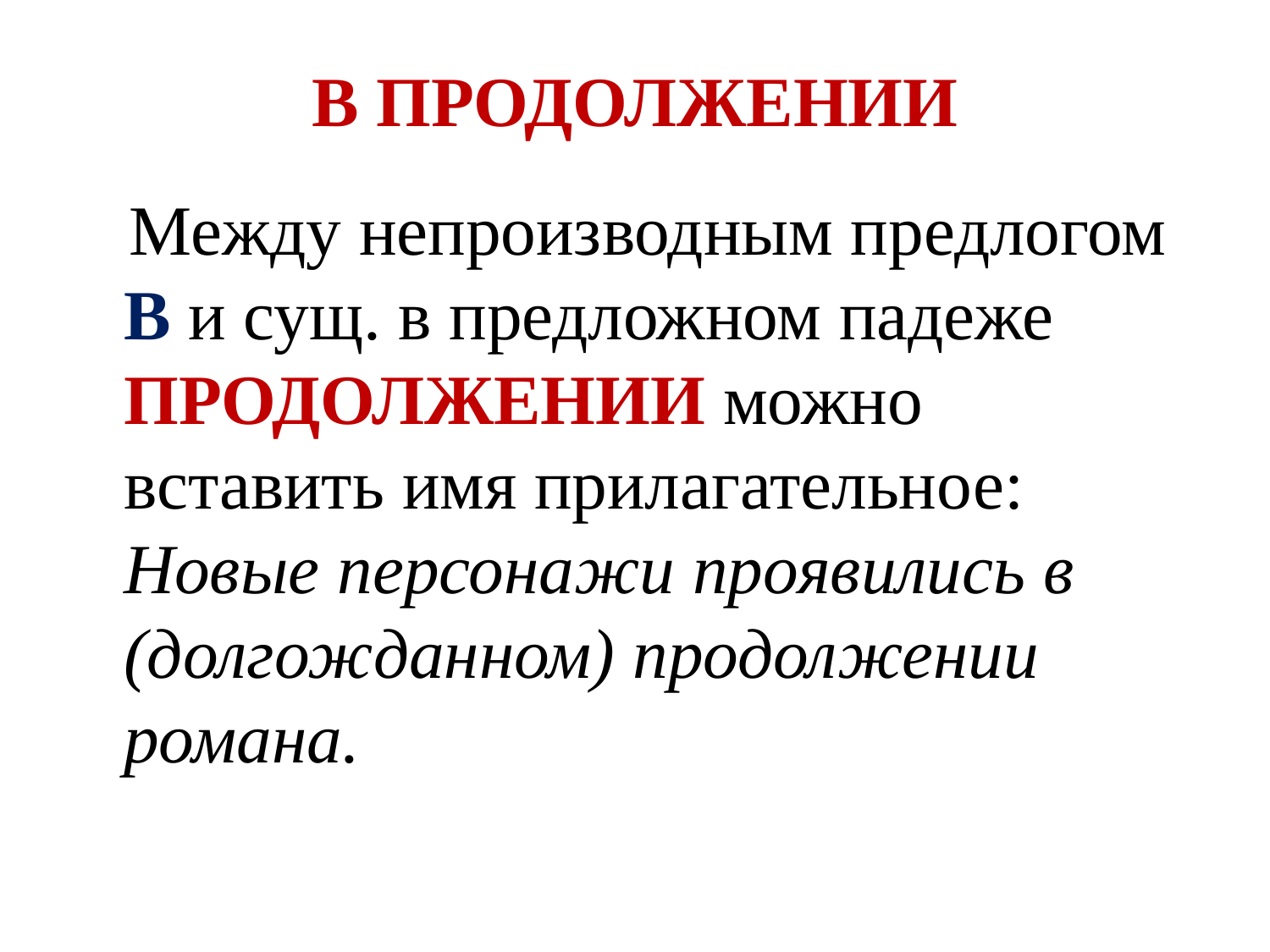

# В ПРОДОЛЖЕНИИ
   Между непроизводным предлогом В и сущ. в предложном падеже ПРОДОЛЖЕНИИ можно вставить имя прилагательное: Новые персонажи проявились в (долгожданном) продолжении романа.